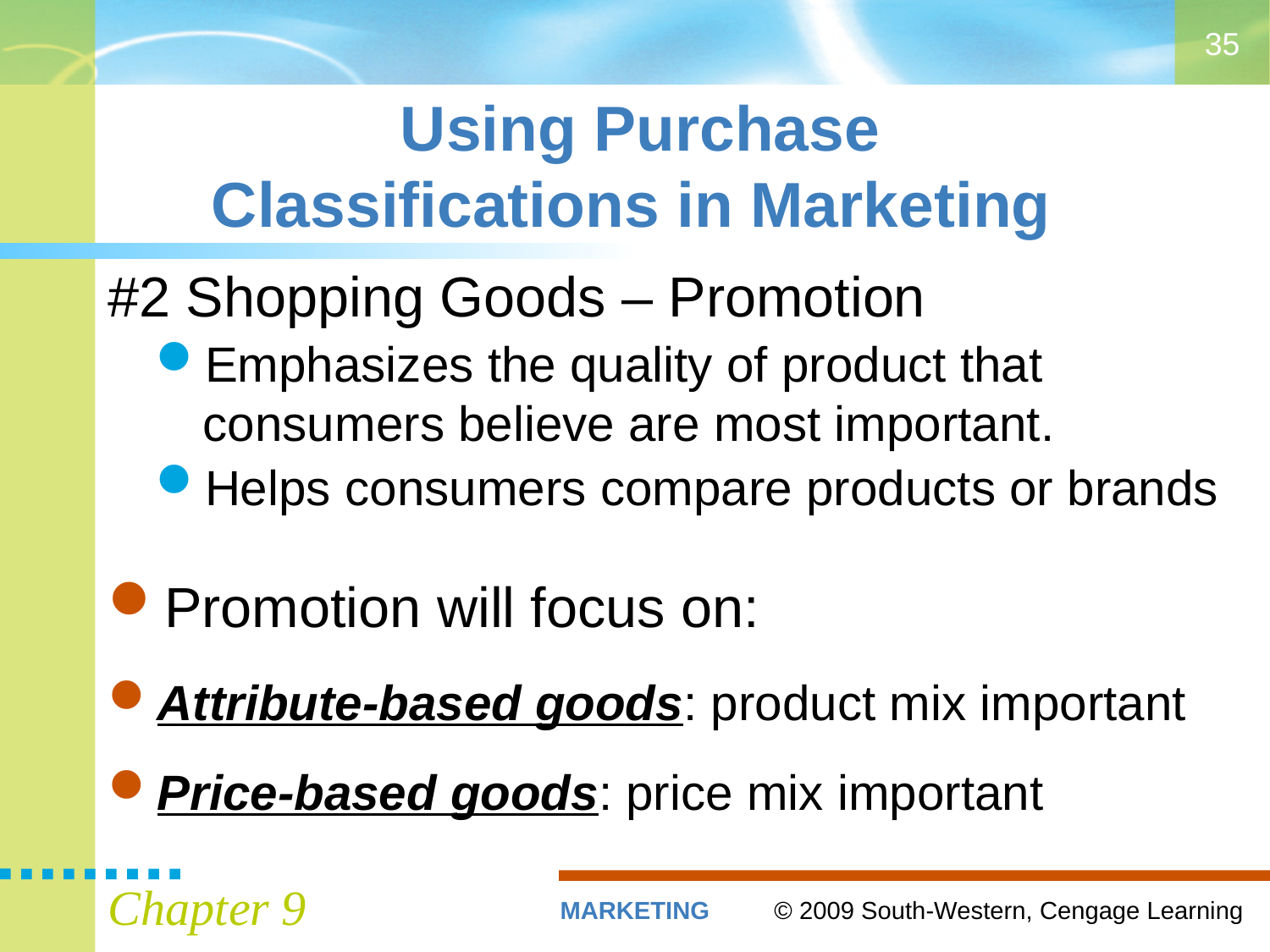

35
# Using Purchase Classifications in Marketing
#2 Shopping Goods – Promotion
Emphasizes the quality of product that consumers believe are most important.
Helps consumers compare products or brands

Promotion will focus on:

Attribute-based goods: product mix important
Price-based goods: price mix important

Chapter 9